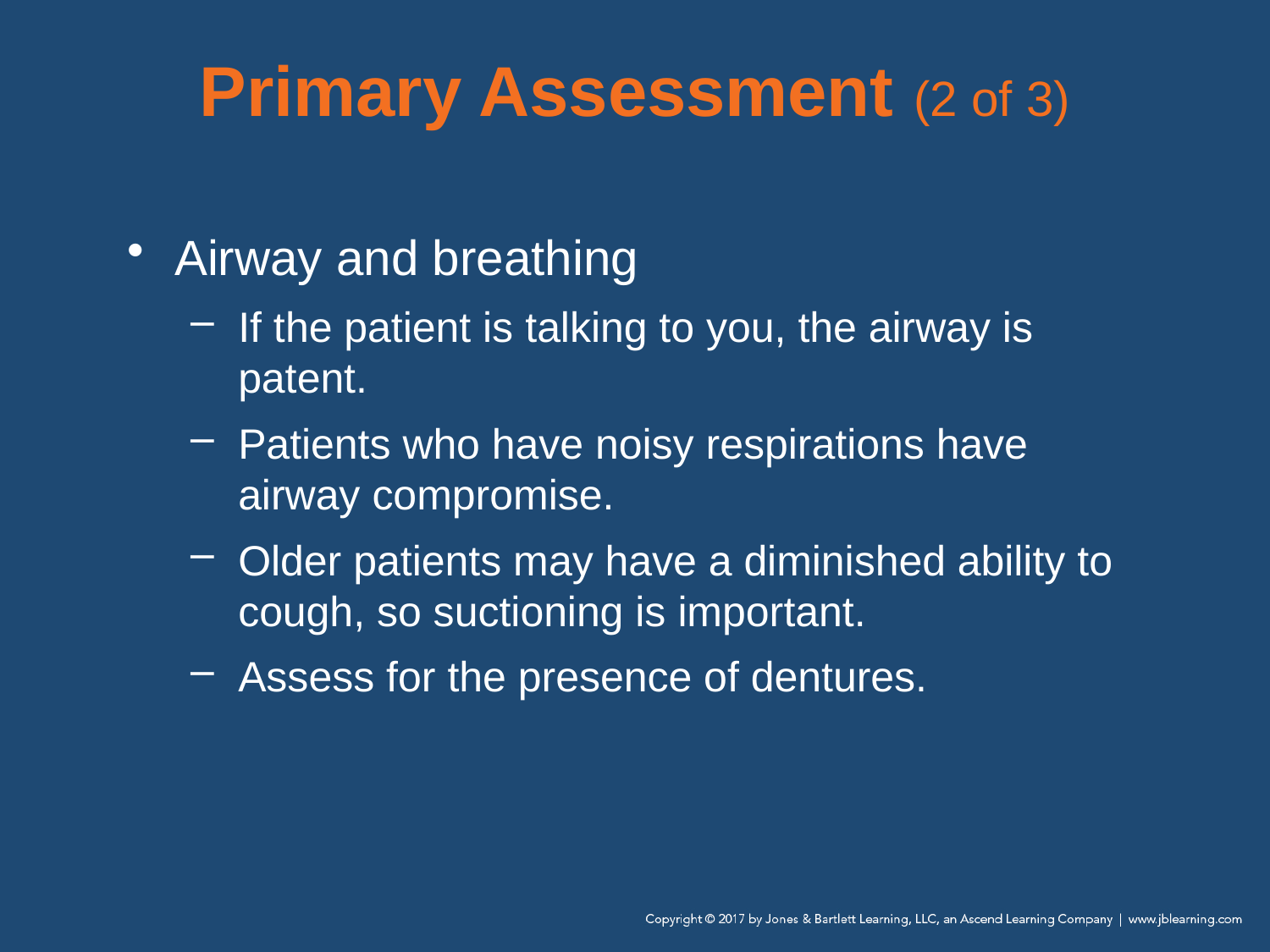

# Primary Assessment (2 of 3)
Airway and breathing
If the patient is talking to you, the airway is patent.
Patients who have noisy respirations have airway compromise.
Older patients may have a diminished ability to cough, so suctioning is important.
Assess for the presence of dentures.